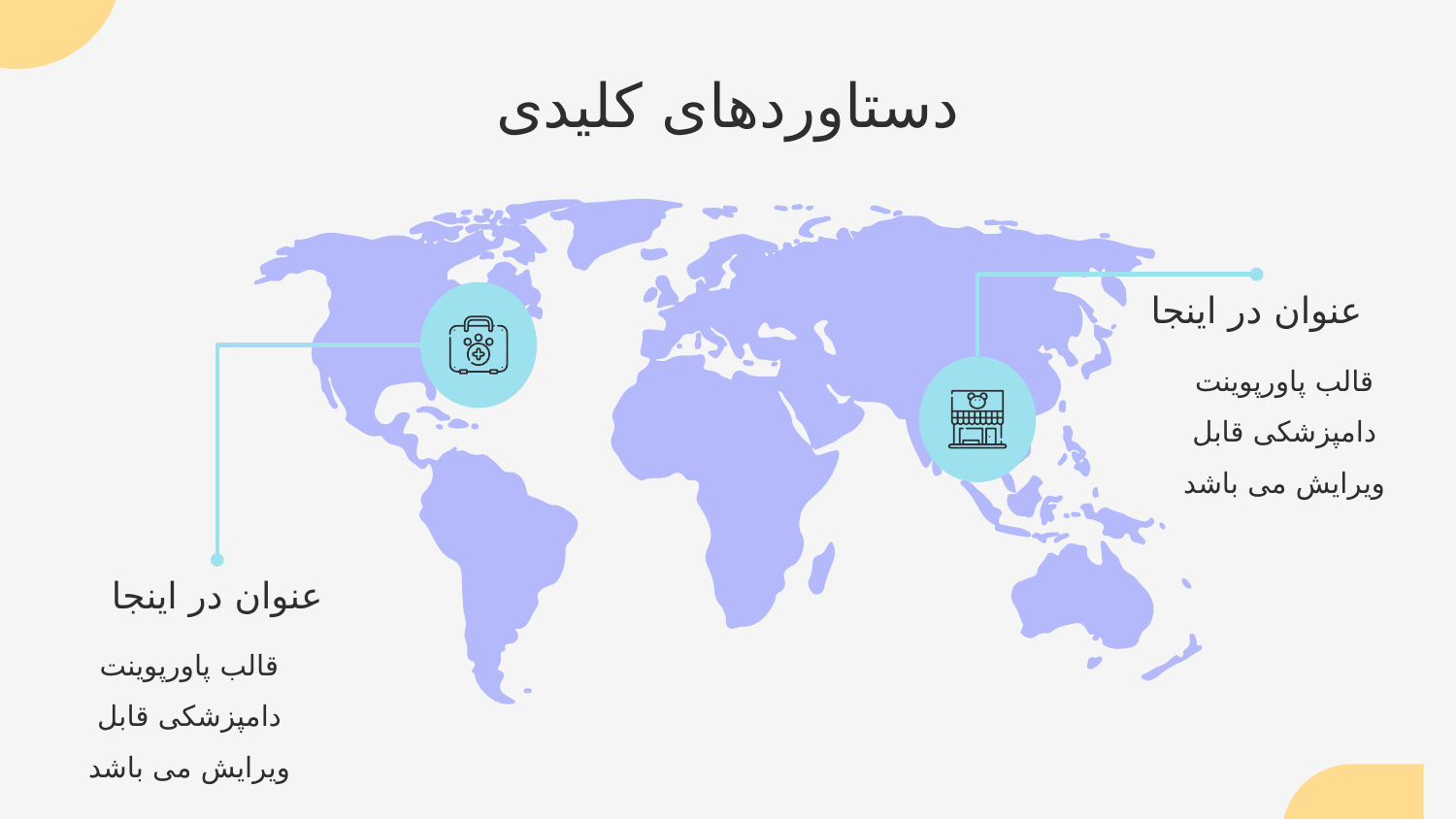

دستاوردهای کلیدی

عنوان در اینجا

قالب پاورپوینت دامپزشکی قابل ویرایش می باشد

# عنوان در اینجا
قالب پاورپوینت دامپزشکی قابل ویرایش می باشد